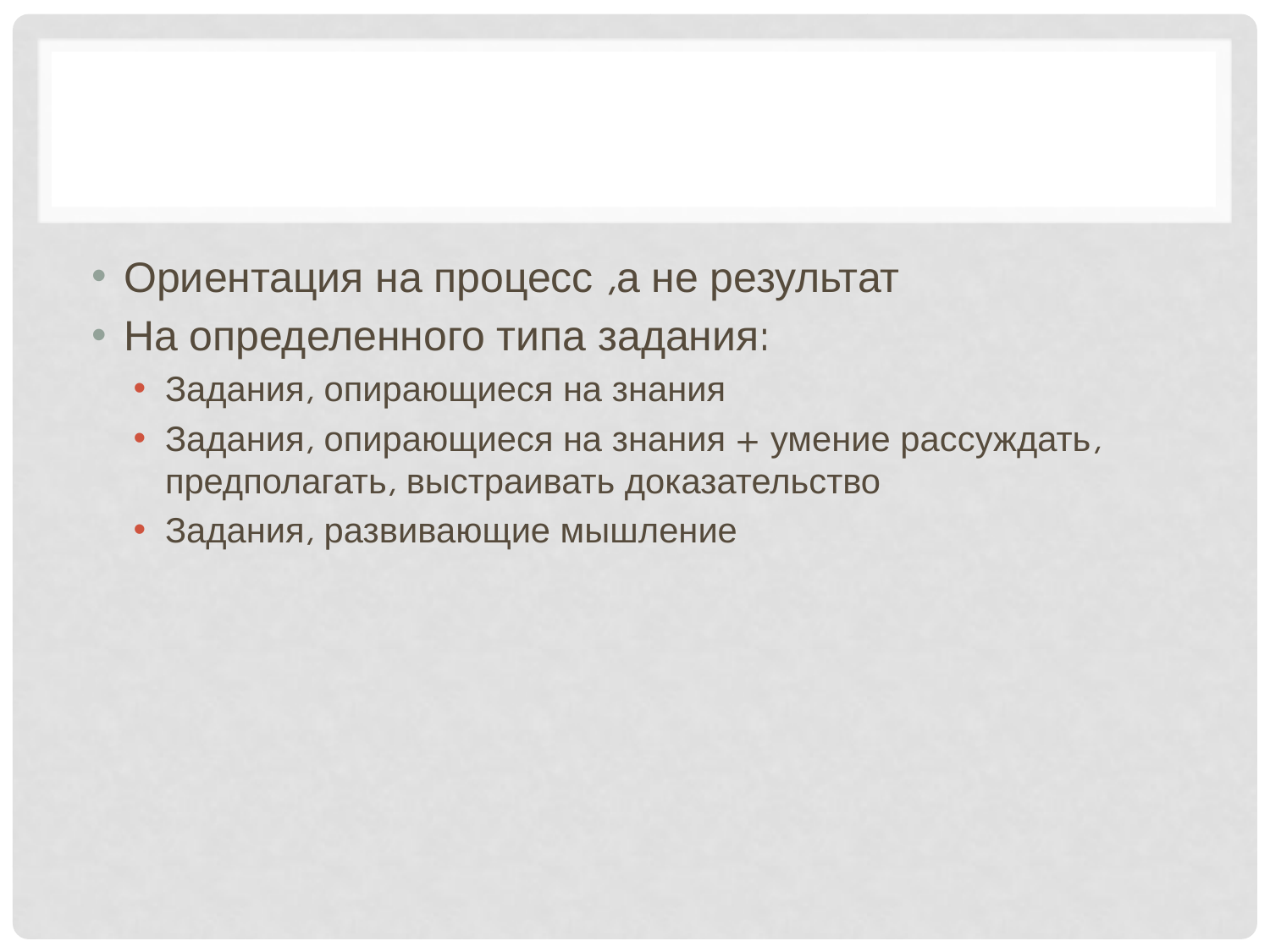

#
Ориентация на процесс ,а не результат
На определенного типа задания:
Задания, опирающиеся на знания
Задания, опирающиеся на знания + умение рассуждать, предполагать, выстраивать доказательство
Задания, развивающие мышление